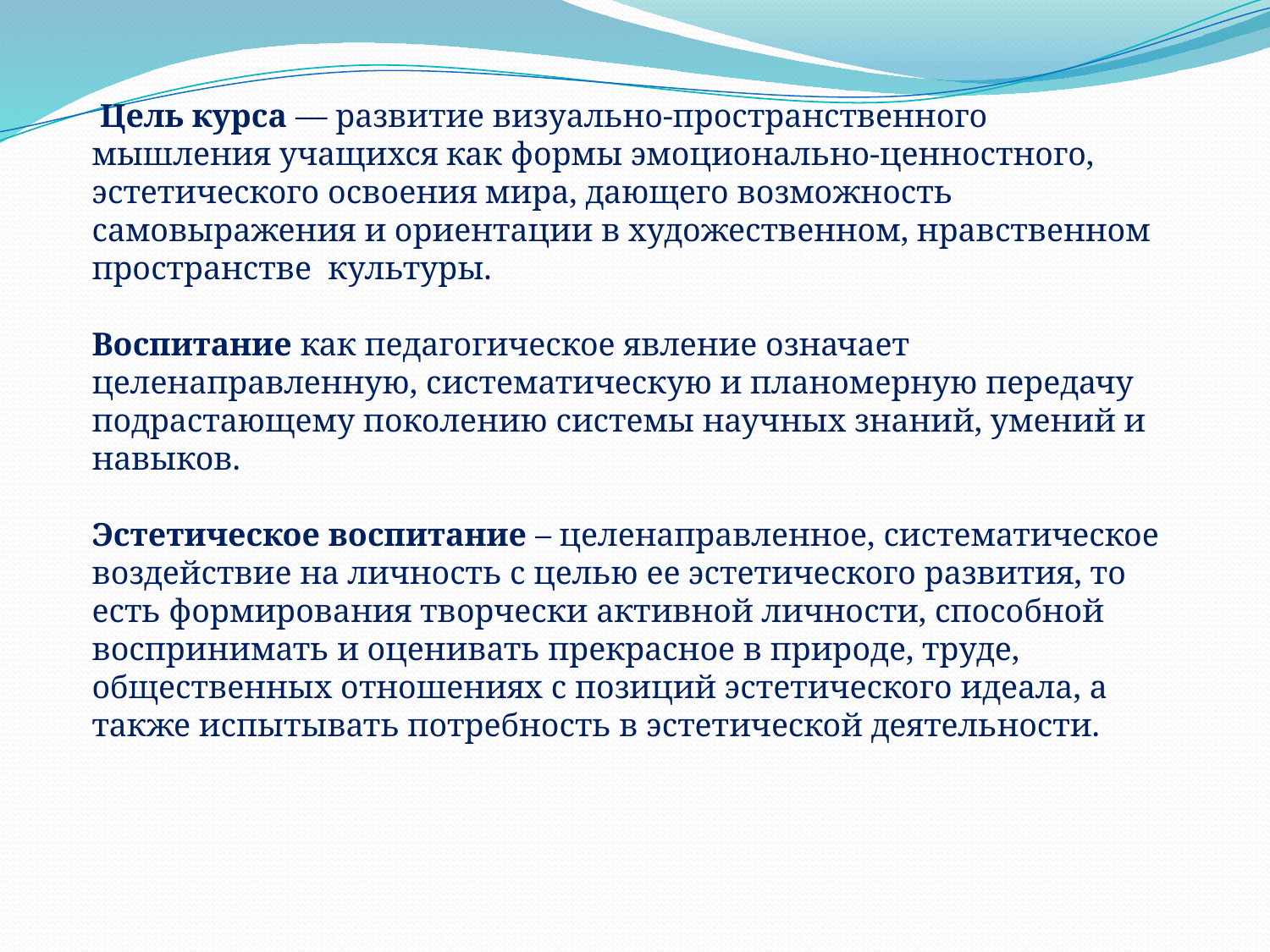

Цель курса — развитие визуально-пространственного мышления учащихся как формы эмоционально-ценностного, эстетического освоения мира, дающего возможность самовыражения и ориентации в художественном, нравственном пространстве  культуры.

Воспитание как педагогическое явление означает целенаправленную, систематическую и планомерную передачу подрастающему поколению системы научных знаний, умений и навыков.

Эстетическое воспитание – целенаправленное, систематическое воздействие на личность с целью ее эстетического развития, то есть формирования творчески активной личности, способной воспринимать и оценивать прекрасное в природе, труде, общественных отношениях с позиций эстетического идеала, а также испытывать потребность в эстетической деятельности.